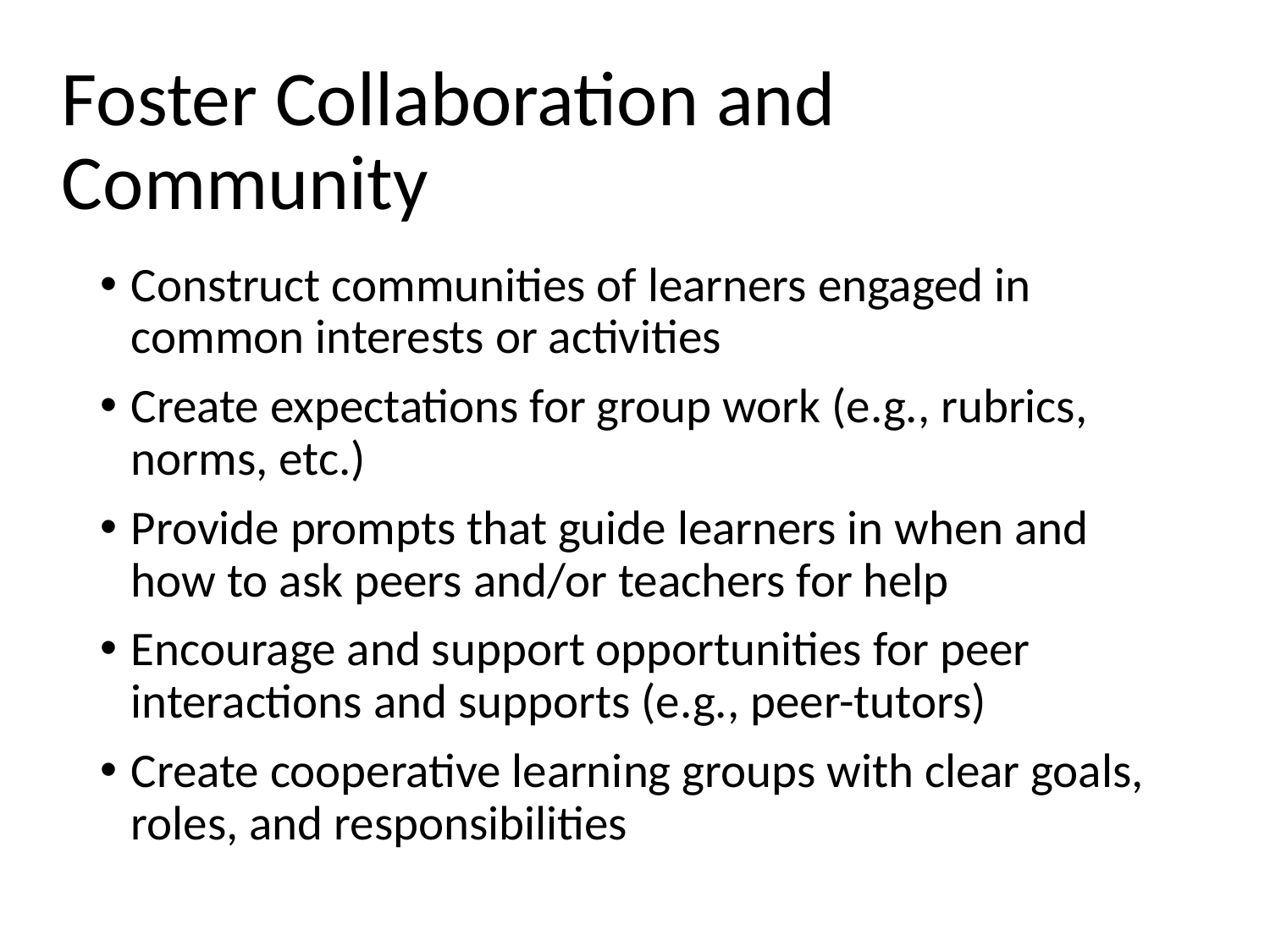

# Foster Collaboration and Community
Construct communities of learners engaged in common interests or activities
Create expectations for group work (e.g., rubrics, norms, etc.)
Provide prompts that guide learners in when and how to ask peers and/or teachers for help
Encourage and support opportunities for peer interactions and supports (e.g., peer-tutors)
Create cooperative learning groups with clear goals, roles, and responsibilities